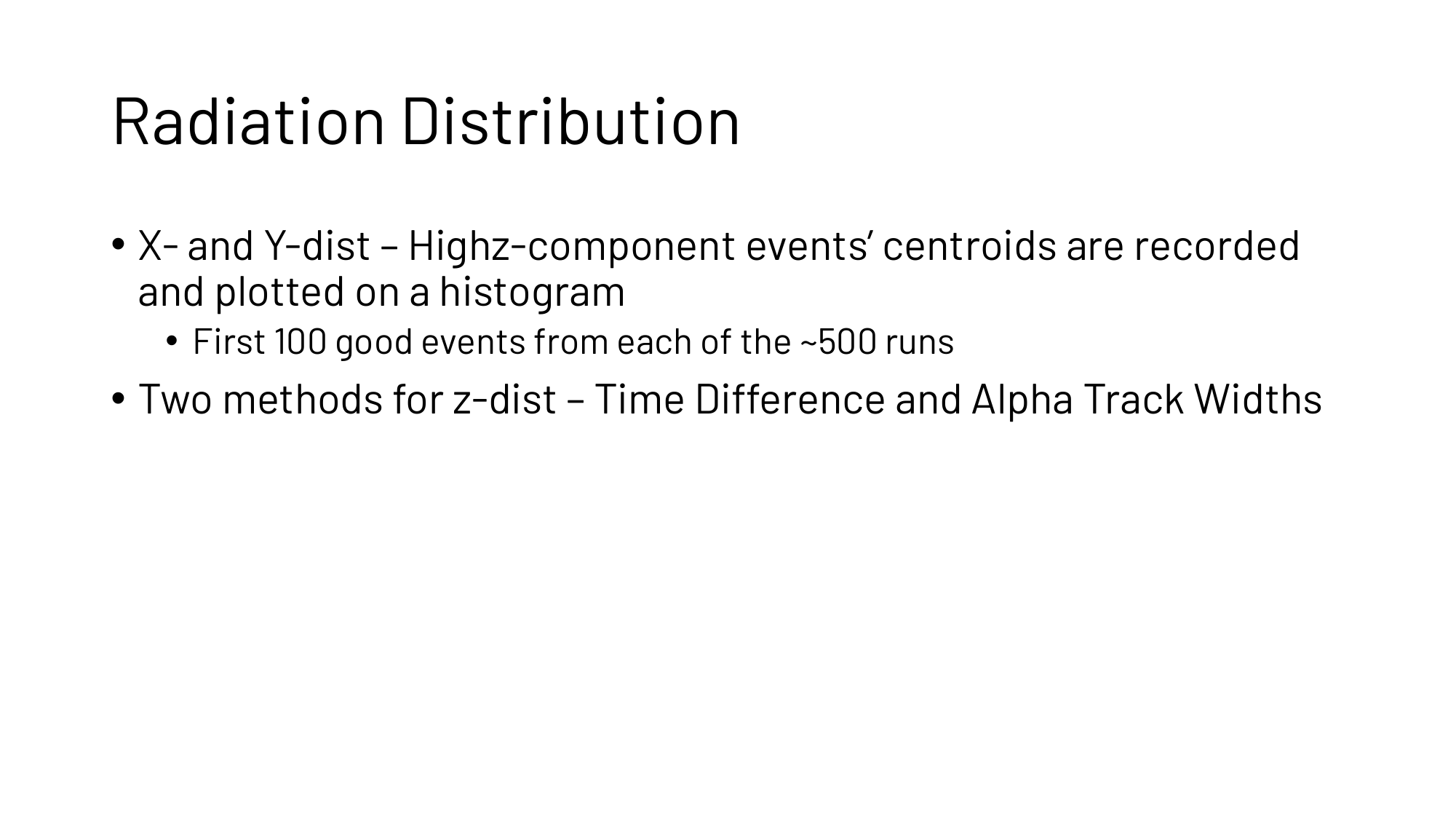

# Radiation Distribution
X- and Y-dist – Highz-component events’ centroids are recorded and plotted on a histogram
First 100 good events from each of the ~500 runs
Two methods for z-dist – Time Difference and Alpha Track Widths